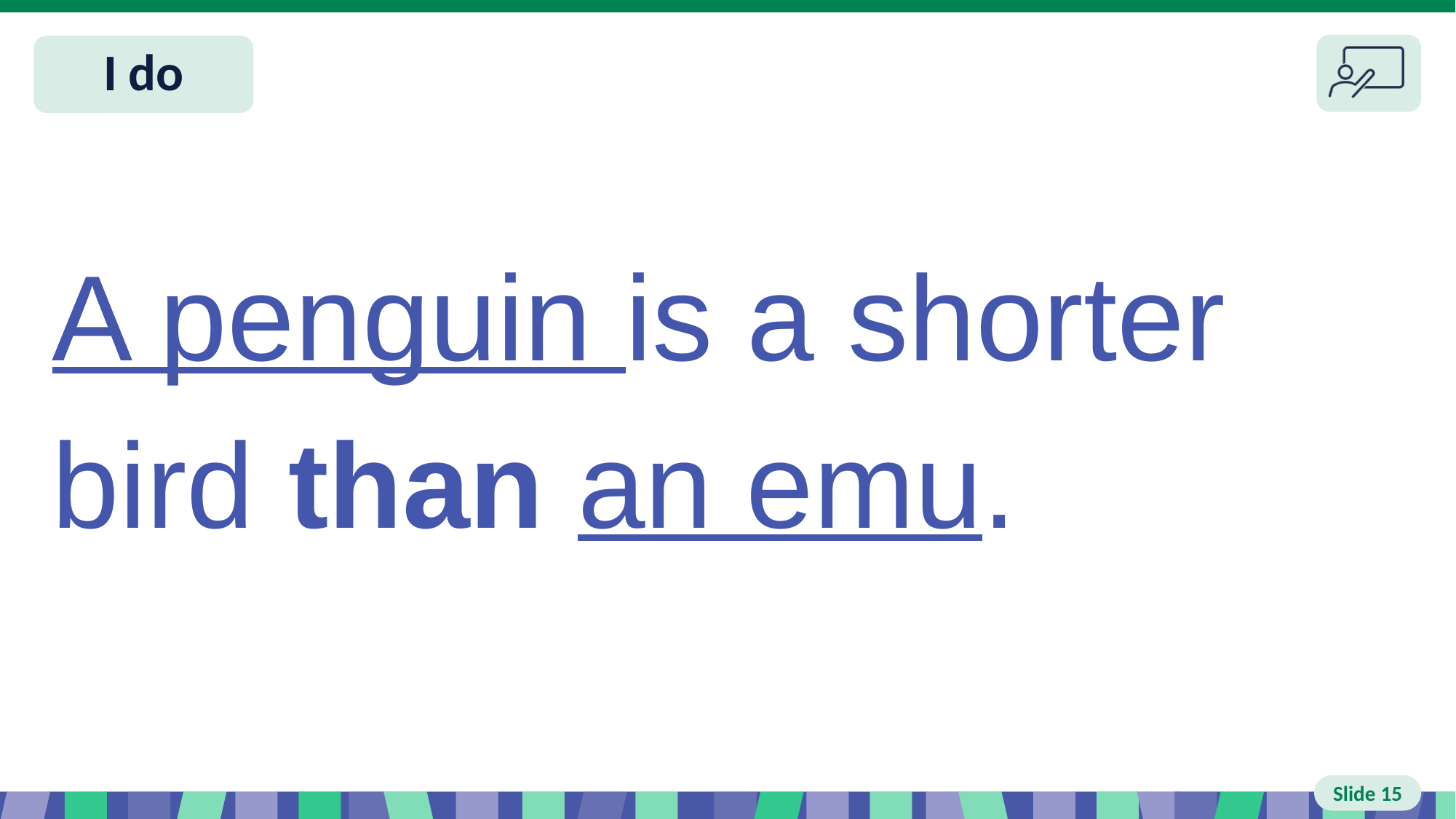

# Slide 15 I do
A penguin is a shorter bird than an emu.